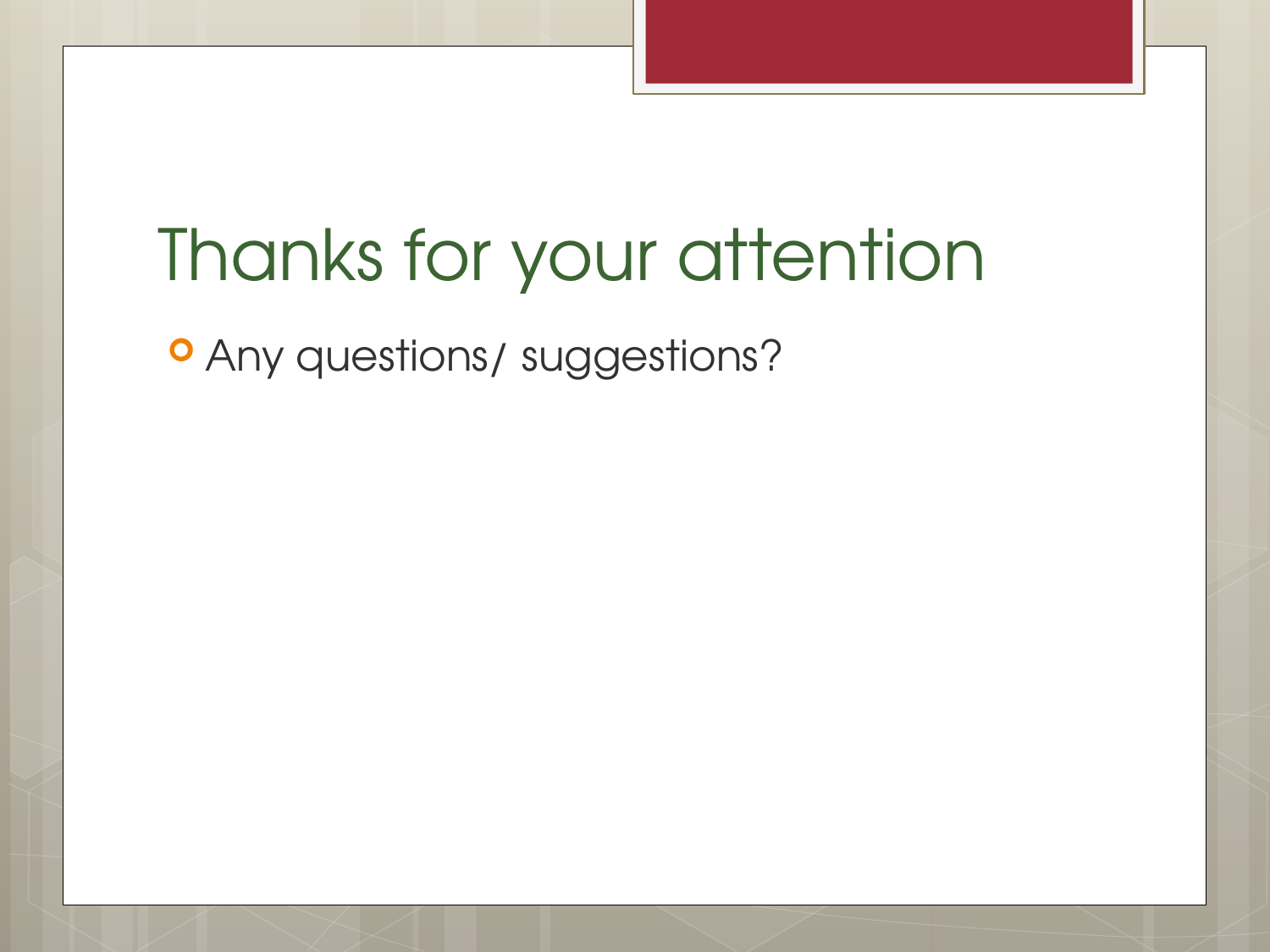

# Thanks for your attention
Any questions/ suggestions?